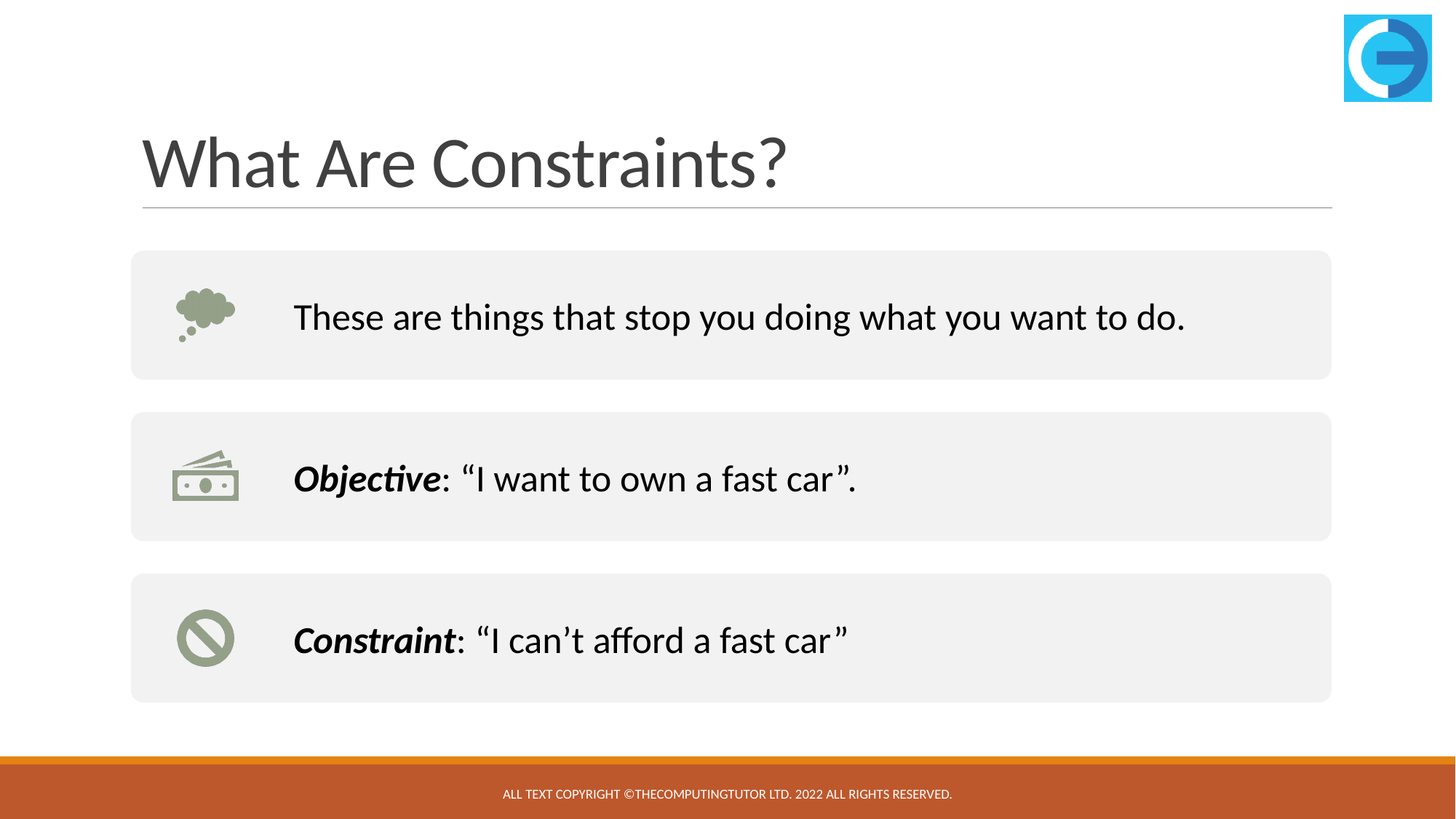

# What Are Constraints?
These are things that stop you doing what you want to do.
Objective: “I want to own a fast car”.
Constraint: “I can’t afford a fast car”
All text copyright ©TheComputingTutor Ltd. 2022 All rights Reserved.